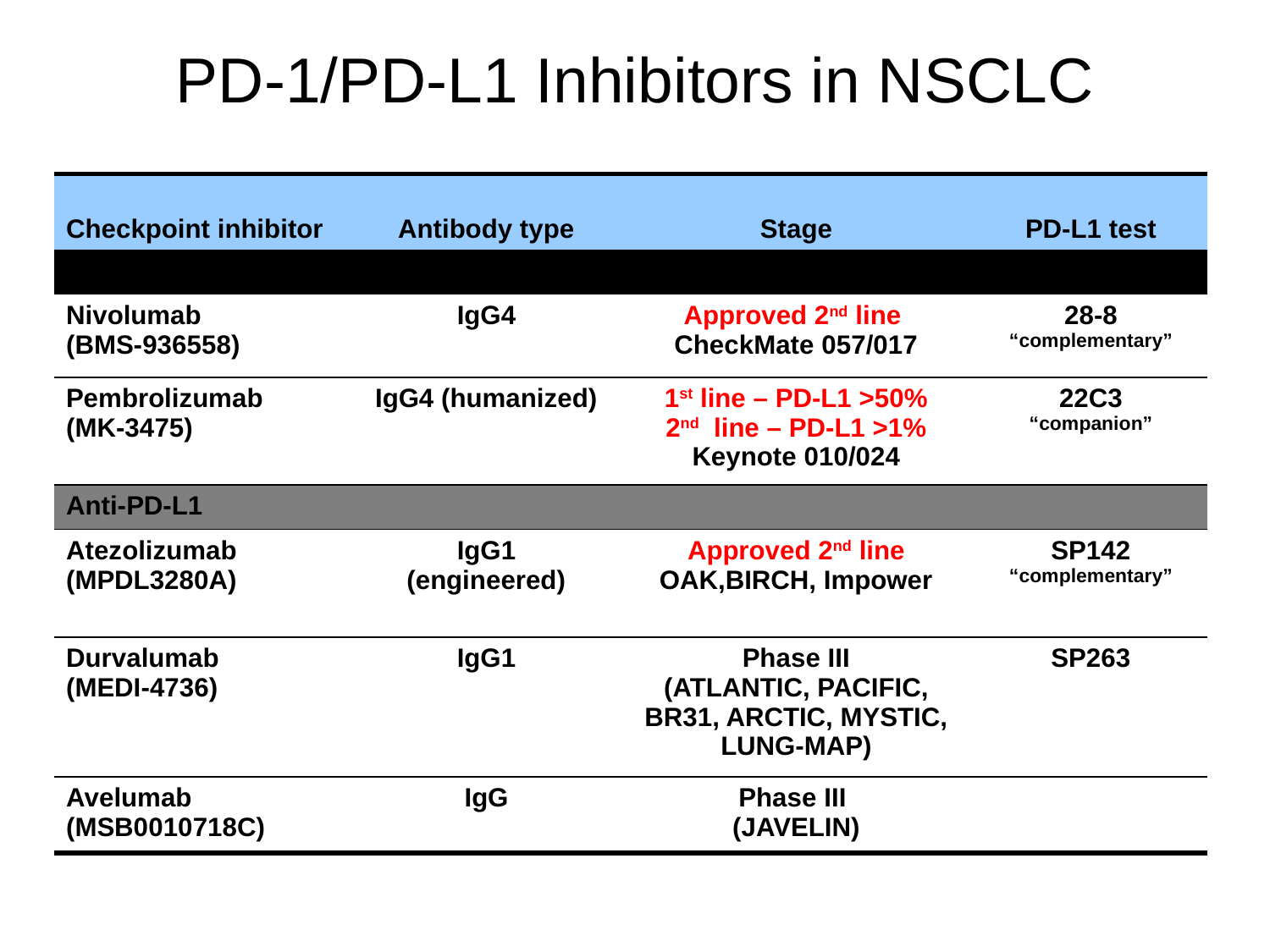

# PD-1/PD-L1 Inhibitors in NSCLC
| Checkpoint inhibitor | Antibody type | Stage | PD-L1 test |
| --- | --- | --- | --- |
| Anti-PD-1 |  |  |  |
| Nivolumab (BMS-936558) | IgG4 | Approved 2nd line CheckMate 057/017 | 28-8 “complementary” |
| Pembrolizumab (MK-3475) | IgG4 (humanized) | 1st line – PD-L1 >50% 2nd line – PD-L1 >1% Keynote 010/024 | 22C3 “companion” |
| Anti-PD-L1 |  |  |  |
| Atezolizumab (MPDL3280A) | IgG1 (engineered) | Approved 2nd line OAK,BIRCH, Impower | SP142 “complementary” |
| Durvalumab (MEDI-4736) | IgG1 | Phase III (ATLANTIC, PACIFIC, BR31, ARCTIC, MYSTIC, LUNG-MAP) | SP263 |
| Avelumab (MSB0010718C) | IgG | Phase III (JAVELIN) |  |
National Institutes of Health. Available at: http://clinicaltrials.gov